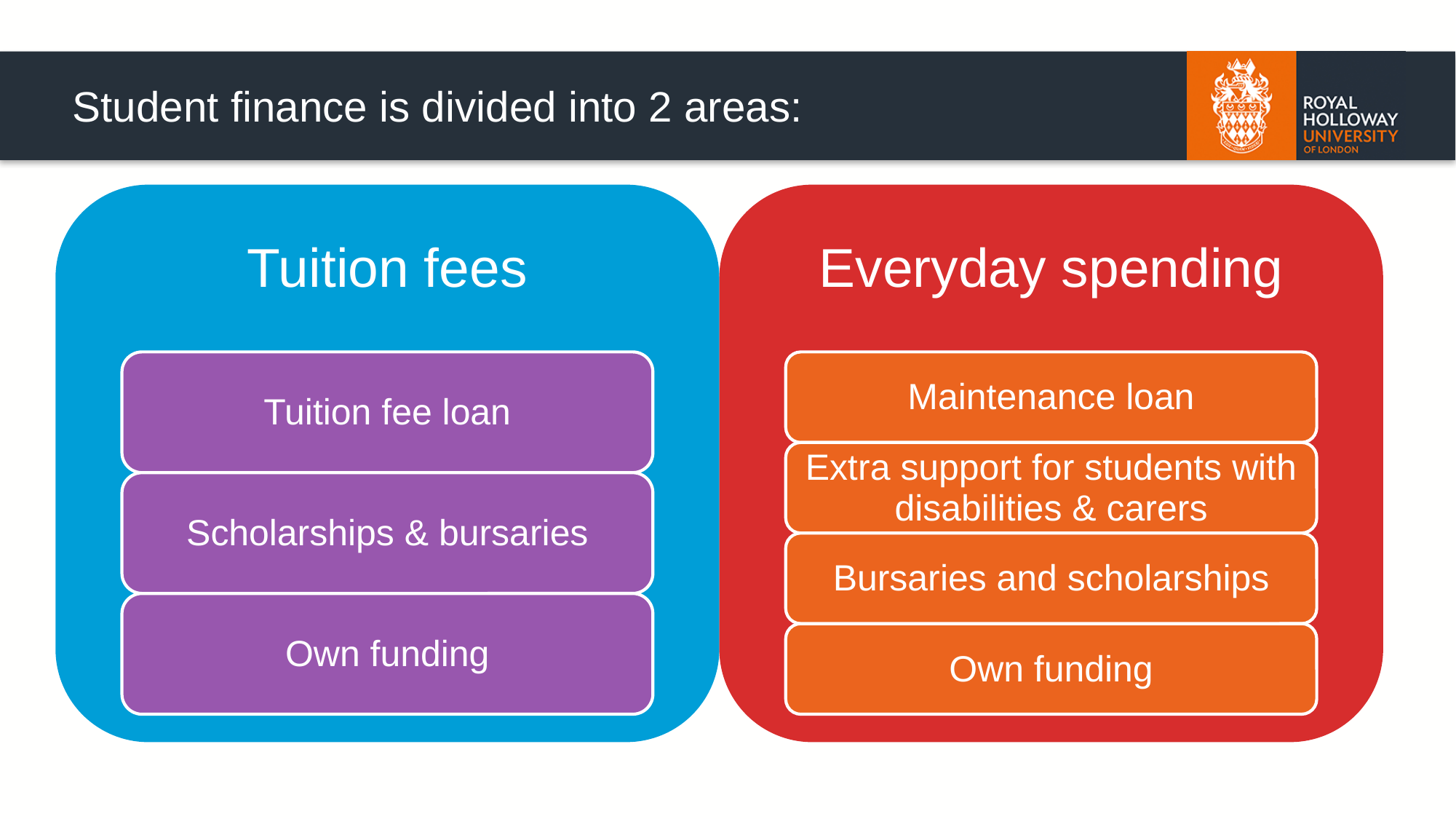

# Student finance is divided into 2 areas:
Tuition fees
Everyday spending
Maintenance loan
Extra support for students with disabilities & carers
Tuition fee loan
Scholarships & bursaries
Bursaries and scholarships
Own funding
Own funding